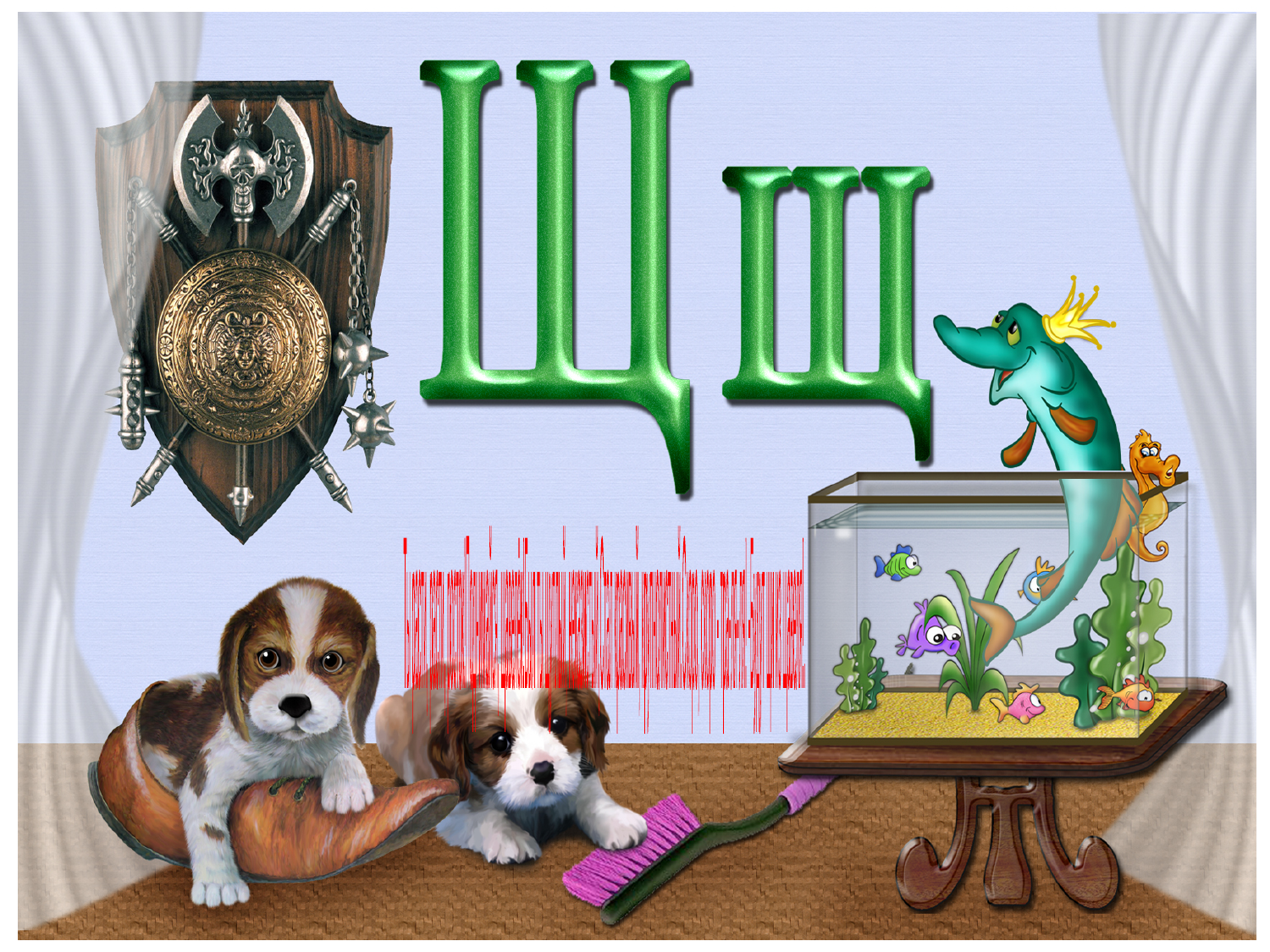

Ты расти, расти, росток!
Поднимайся, щавелёк!
Был ты щуплый, неказистый,
Стал красивый, крупнолистный.
Скоро, скоро - тра-ля-ля! -
Будут щи из щавеля!.